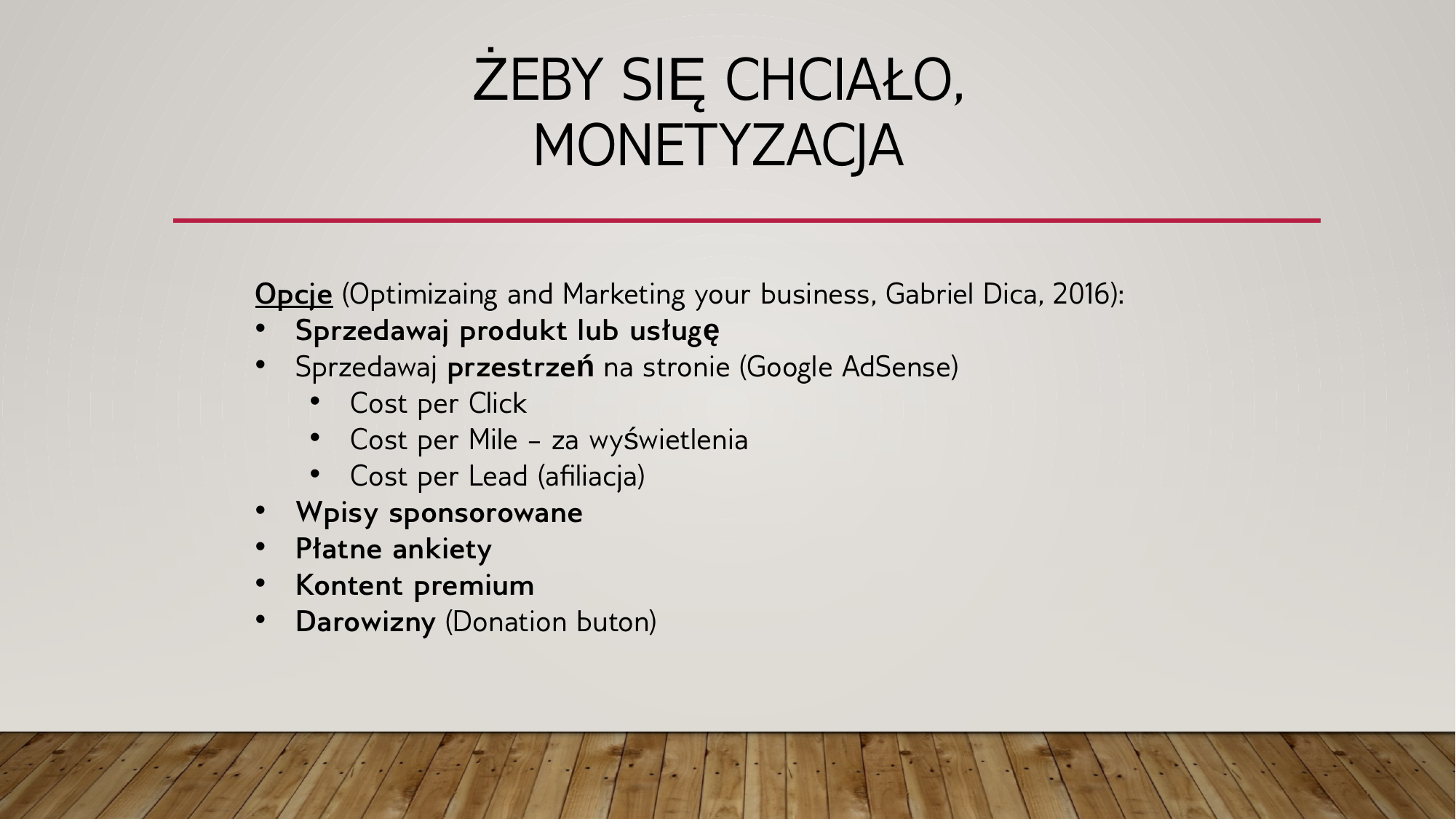

# żeby się chciało, Monetyzacja
Opcje (Optimizaing and Marketing your business, Gabriel Dica, 2016):
Sprzedawaj produkt lub usługę
Sprzedawaj przestrzeń na stronie (Google AdSense)
Cost per Click
Cost per Mile – za wyświetlenia
Cost per Lead (afiliacja)
Wpisy sponsorowane
Płatne ankiety
Kontent premium
Darowizny (Donation buton)